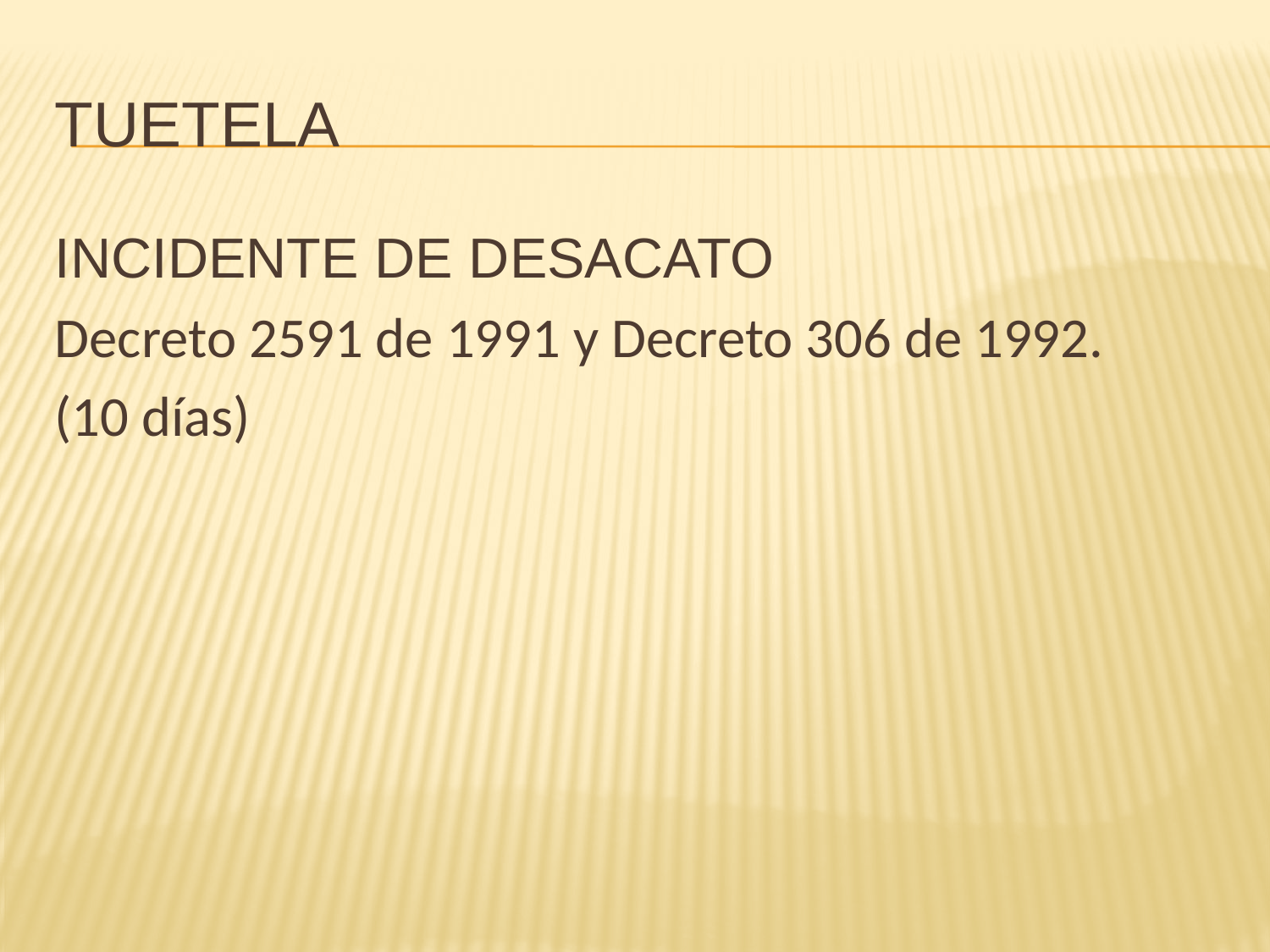

# TUETELA
INCIDENTE DE DESACATO
Decreto 2591 de 1991 y Decreto 306 de 1992.
(10 días)